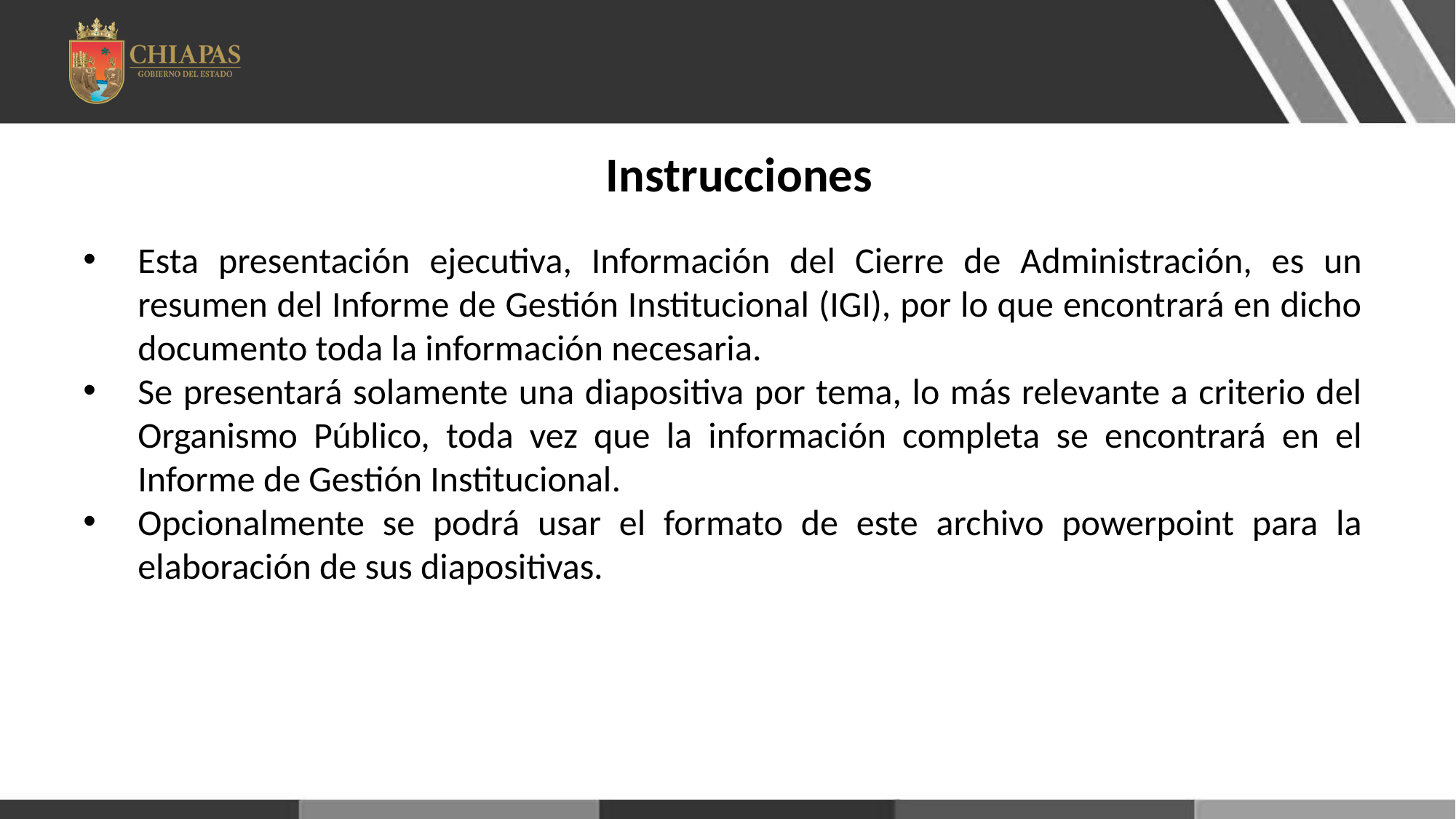

Instrucciones
Esta presentación ejecutiva, Información del Cierre de Administración, es un resumen del Informe de Gestión Institucional (IGI), por lo que encontrará en dicho documento toda la información necesaria.
Se presentará solamente una diapositiva por tema, lo más relevante a criterio del Organismo Público, toda vez que la información completa se encontrará en el Informe de Gestión Institucional.
Opcionalmente se podrá usar el formato de este archivo powerpoint para la elaboración de sus diapositivas.